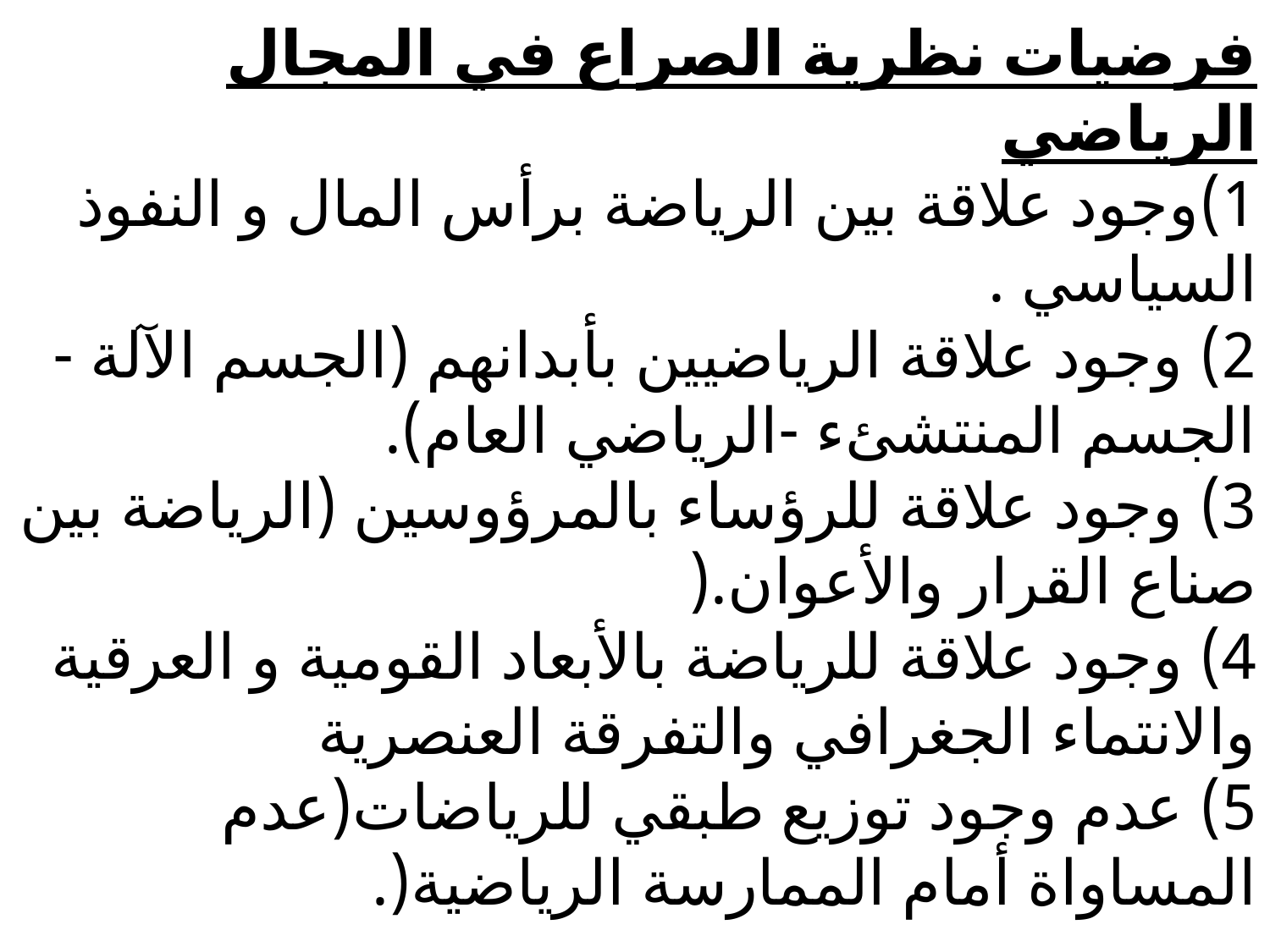

# فرضيات نظرية الصراع في المجال الرياضي 1)وجود علاقة بين الرياضة برأس المال و النفوذ السياسي . 2) وجود علاقة الرياضيين بأبدانهم (الجسم الآلة - الجسم المنتشئء -الرياضي العام). 3) وجود علاقة للرؤساء بالمرؤوسين (الرياضة بين صناع القرار والأعوان.( 4) وجود علاقة للرياضة بالأبعاد القومية و العرقية والانتماء الجغرافي والتفرقة العنصرية 5) عدم وجود توزيع طبقي للرياضات(عدم المساواة أمام الممارسة الرياضية(.